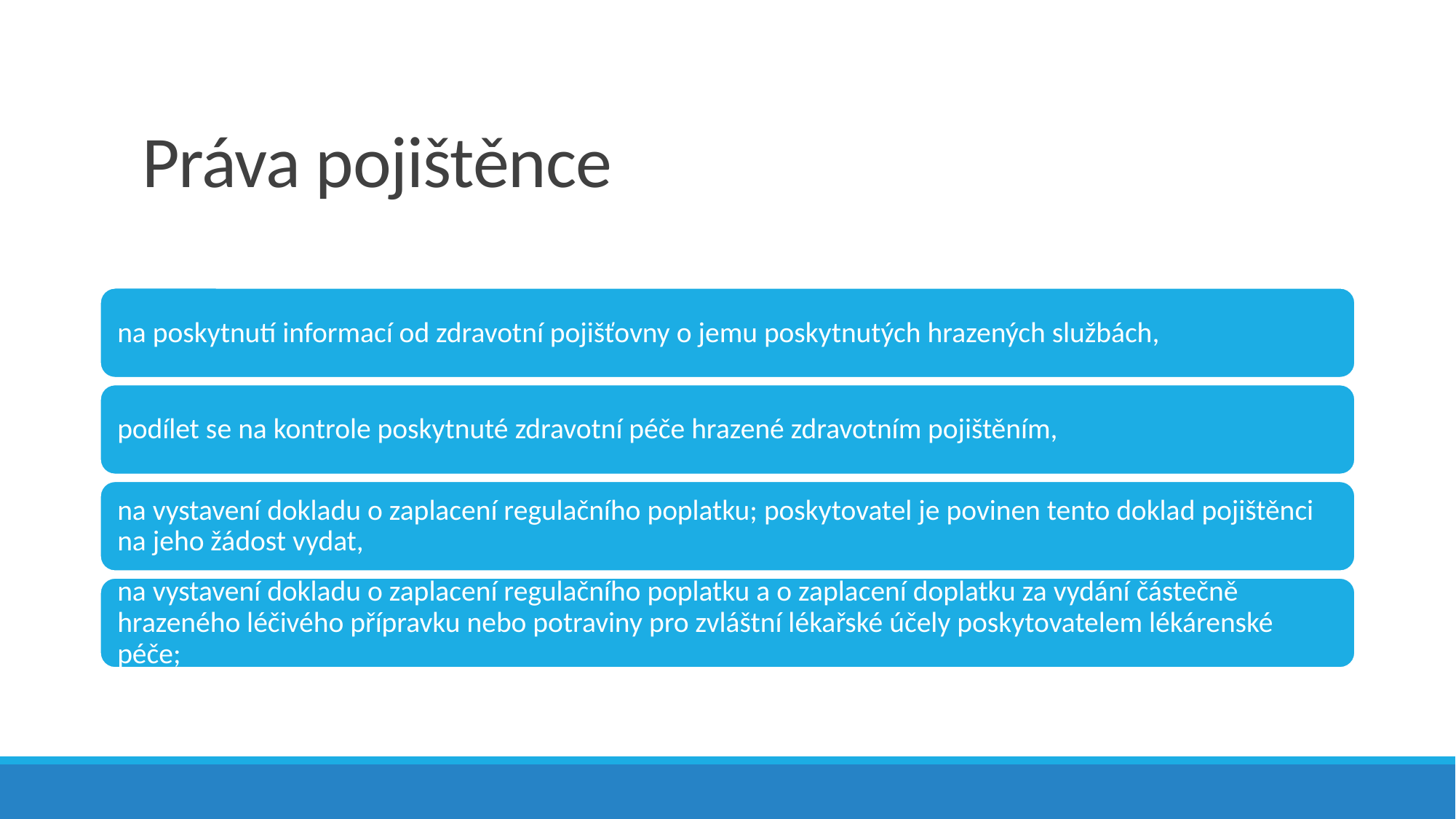

Práva pojištěnce
na poskytnutí informací od zdravotní pojišťovny o jemu poskytnutých hrazených službách,
podílet se na kontrole poskytnuté zdravotní péče hrazené zdravotním pojištěním,
na vystavení dokladu o zaplacení regulačního poplatku; poskytovatel je povinen tento doklad pojištěnci na jeho žádost vydat,
na vystavení dokladu o zaplacení regulačního poplatku a o zaplacení doplatku za vydání částečně hrazeného léčivého přípravku nebo potraviny pro zvláštní lékařské účely poskytovatelem lékárenské péče;